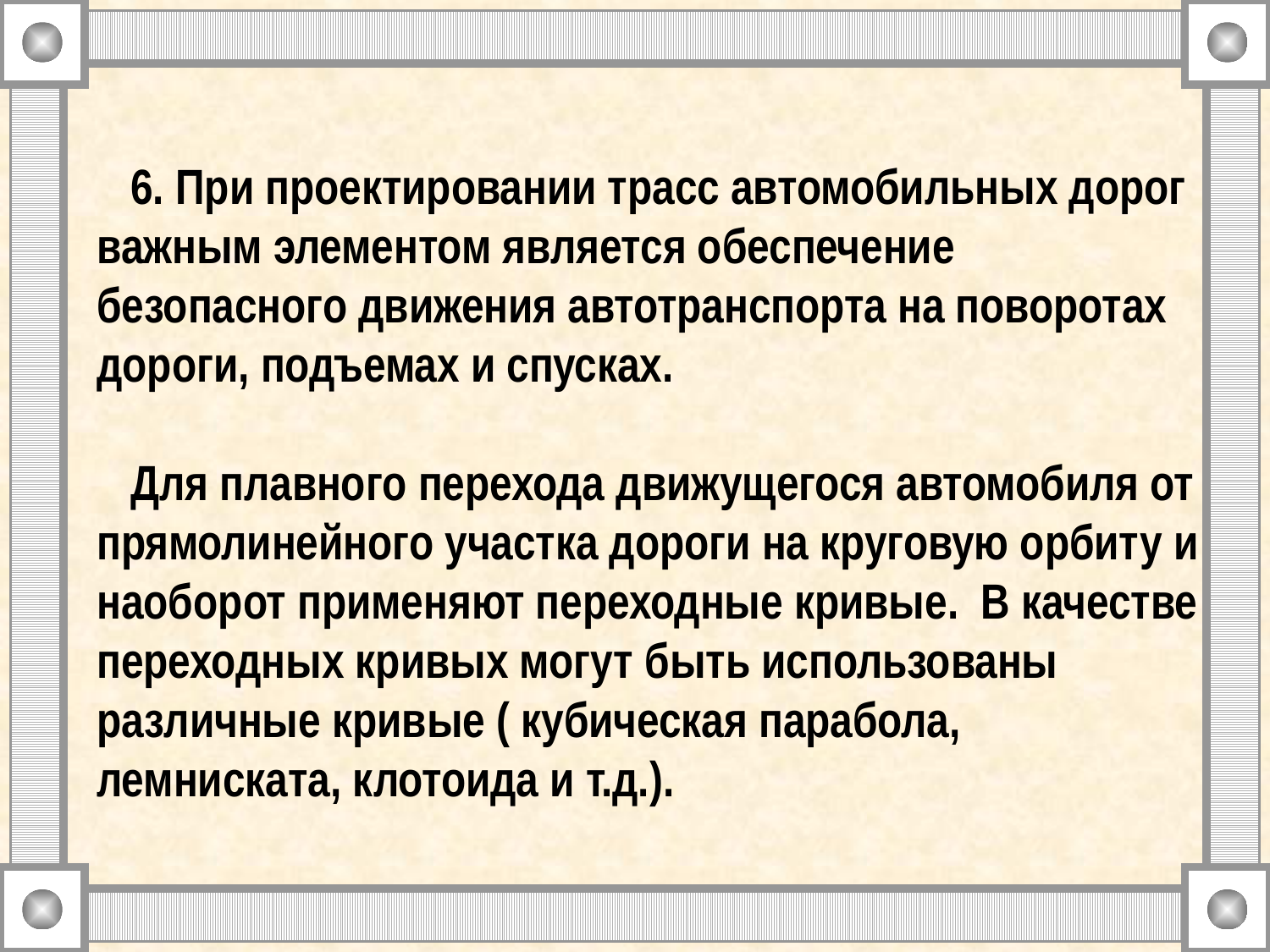

6. При проектировании трасс автомобильных дорог важным элементом является обеспечение безопасного движения автотранспорта на поворотах дороги, подъемах и спусках.

   Для плавного перехода движущегося автомобиля от прямолинейного участка дороги на круговую орбиту и наоборот применяют переходные кривые.  В качестве переходных кривых могут быть использованы различные кривые ( кубическая парабола, лемниската, клотоида и т.д.).